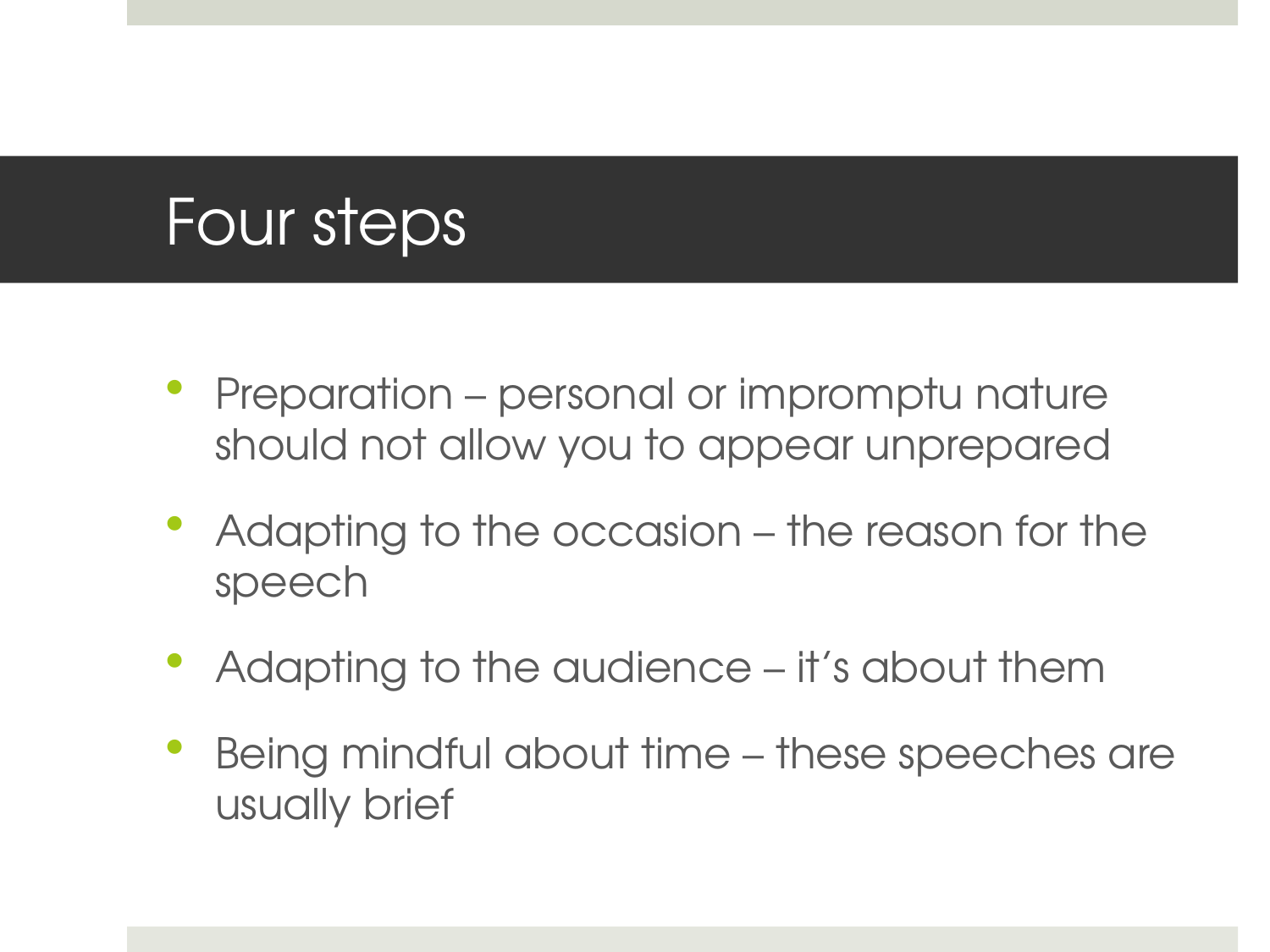

# Four steps
Preparation – personal or impromptu nature should not allow you to appear unprepared
Adapting to the occasion – the reason for the speech
Adapting to the audience – it’s about them
Being mindful about time – these speeches are usually brief